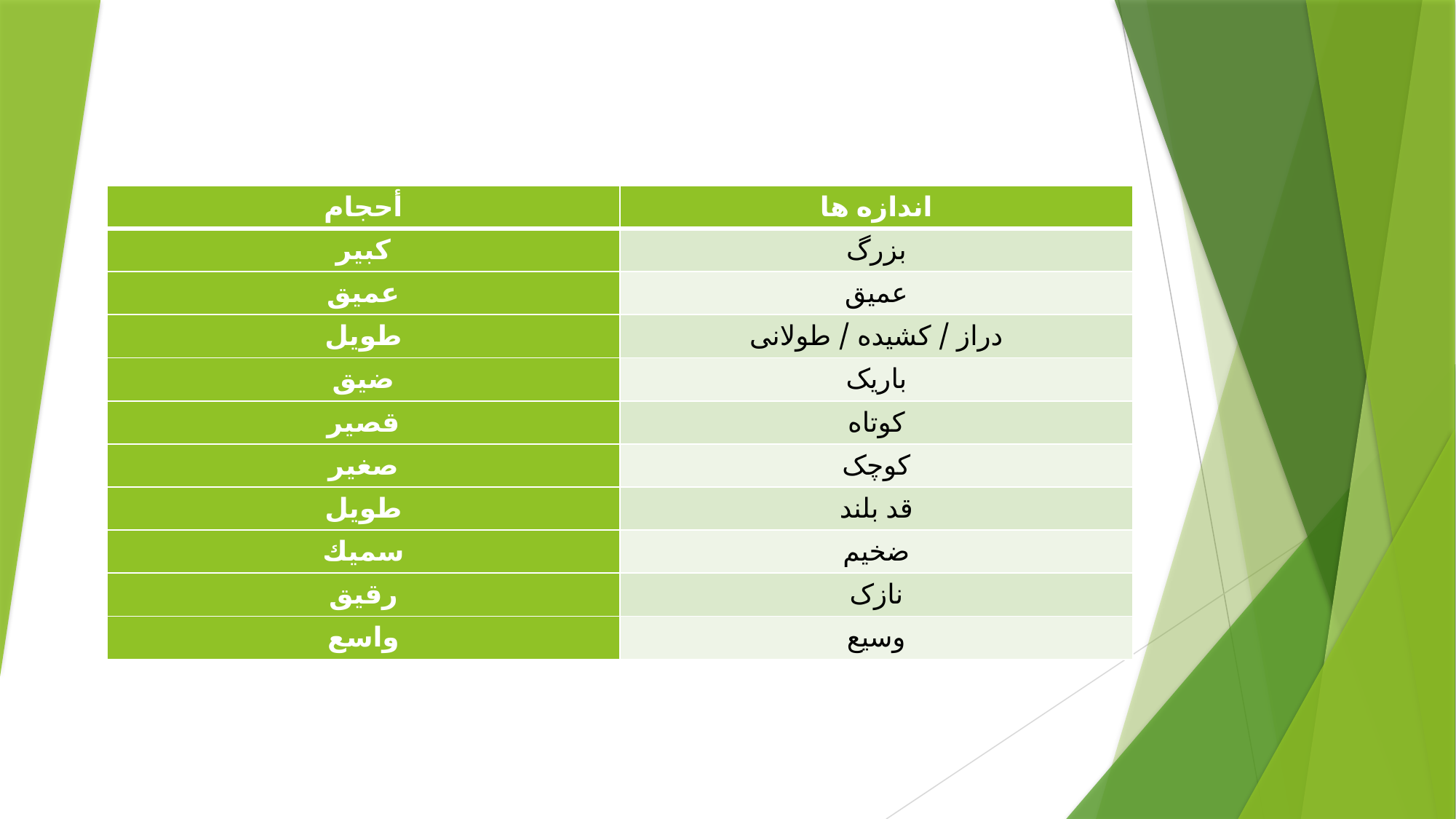

| أحجام | اندازه ها |
| --- | --- |
| كبير | بزرگ |
| عميق | عمیق |
| طويل | دراز / کشیده / طولانی |
| ضيق | باریک |
| قصير | کوتاه |
| صغير | کوچک |
| طويل | قد بلند |
| سميك | ضخیم |
| رقيق | نازک |
| واسع | وسیع |
|  |  |
| --- | --- |
|  |  |
|  |  |
|  |  |
|  |  |
|  |  |
|  |  |
|  |  |
|  |  |
|  |  |
|  |  |
|  |  |
|  |  |
|  |  |
|  |  |
|  |  |
|  |  |
|  |  |